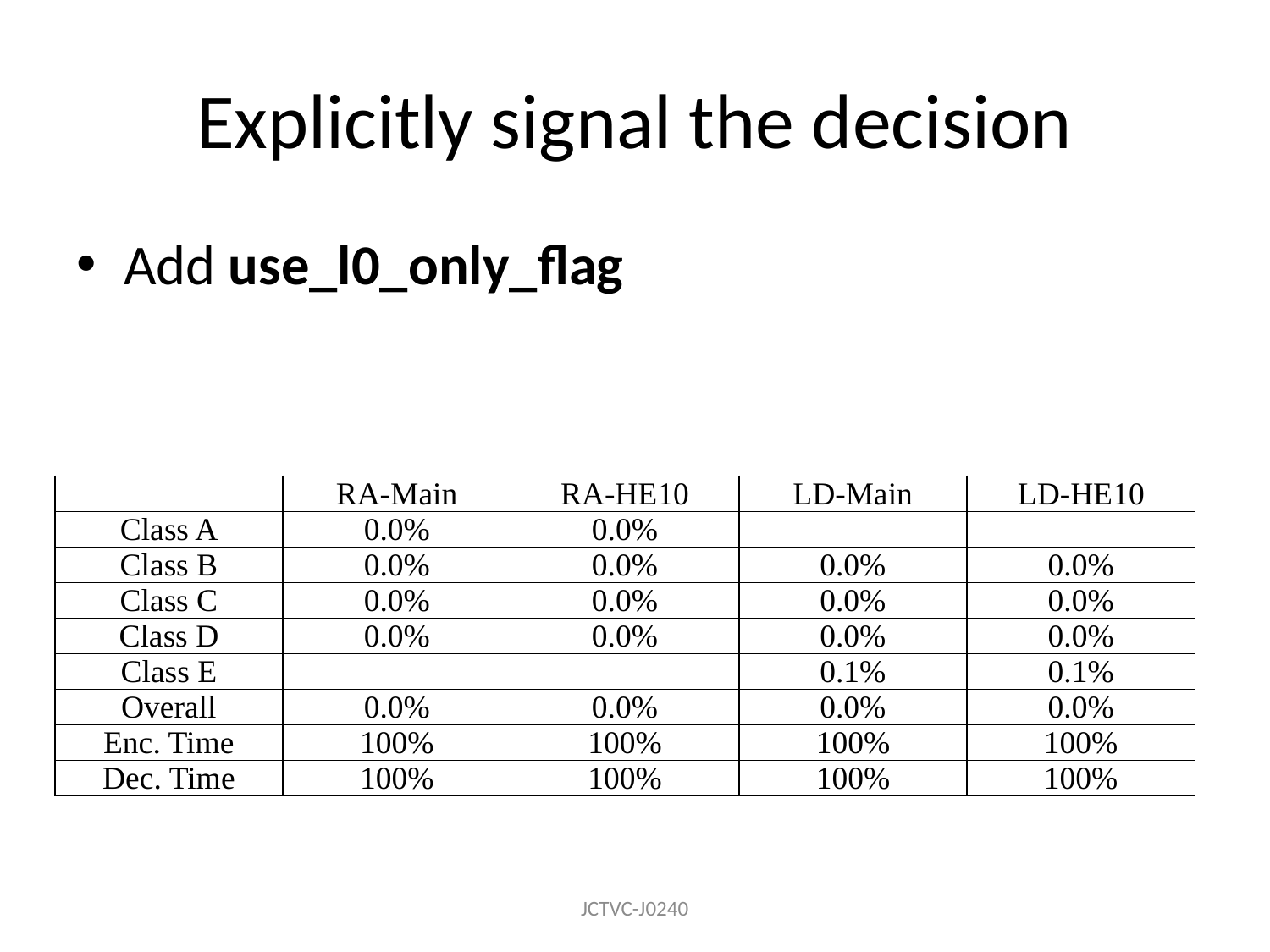

# Explicitly signal the decision
Add use_l0_only_flag
|  | RA-Main | RA-HE10 | LD-Main | LD-HE10 |
| --- | --- | --- | --- | --- |
| Class A | 0.0% | 0.0% |  |  |
| Class B | 0.0% | 0.0% | 0.0% | 0.0% |
| Class C | 0.0% | 0.0% | 0.0% | 0.0% |
| Class D | 0.0% | 0.0% | 0.0% | 0.0% |
| Class E |  |  | 0.1% | 0.1% |
| Overall | 0.0% | 0.0% | 0.0% | 0.0% |
| Enc. Time | 100% | 100% | 100% | 100% |
| Dec. Time | 100% | 100% | 100% | 100% |
JCTVC-J0240